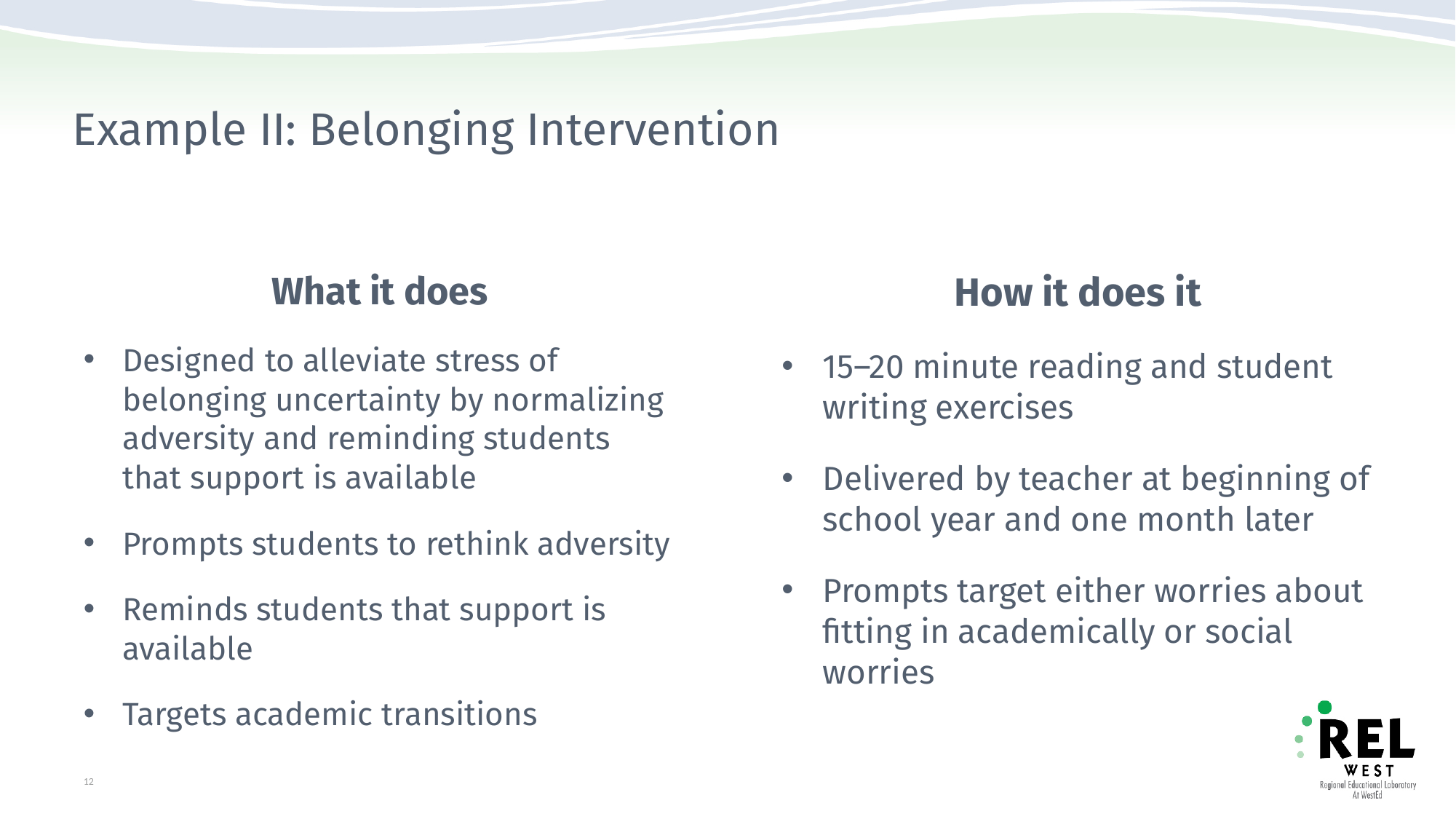

# Example II: Belonging Intervention
What it does
Designed to alleviate stress of belonging uncertainty by normalizing adversity and reminding students that support is available
Prompts students to rethink adversity
Reminds students that support is available
Targets academic transitions
How it does it
15–20 minute reading and student writing exercises
Delivered by teacher at beginning of school year and one month later
Prompts target either worries about fitting in academically or social worries
12